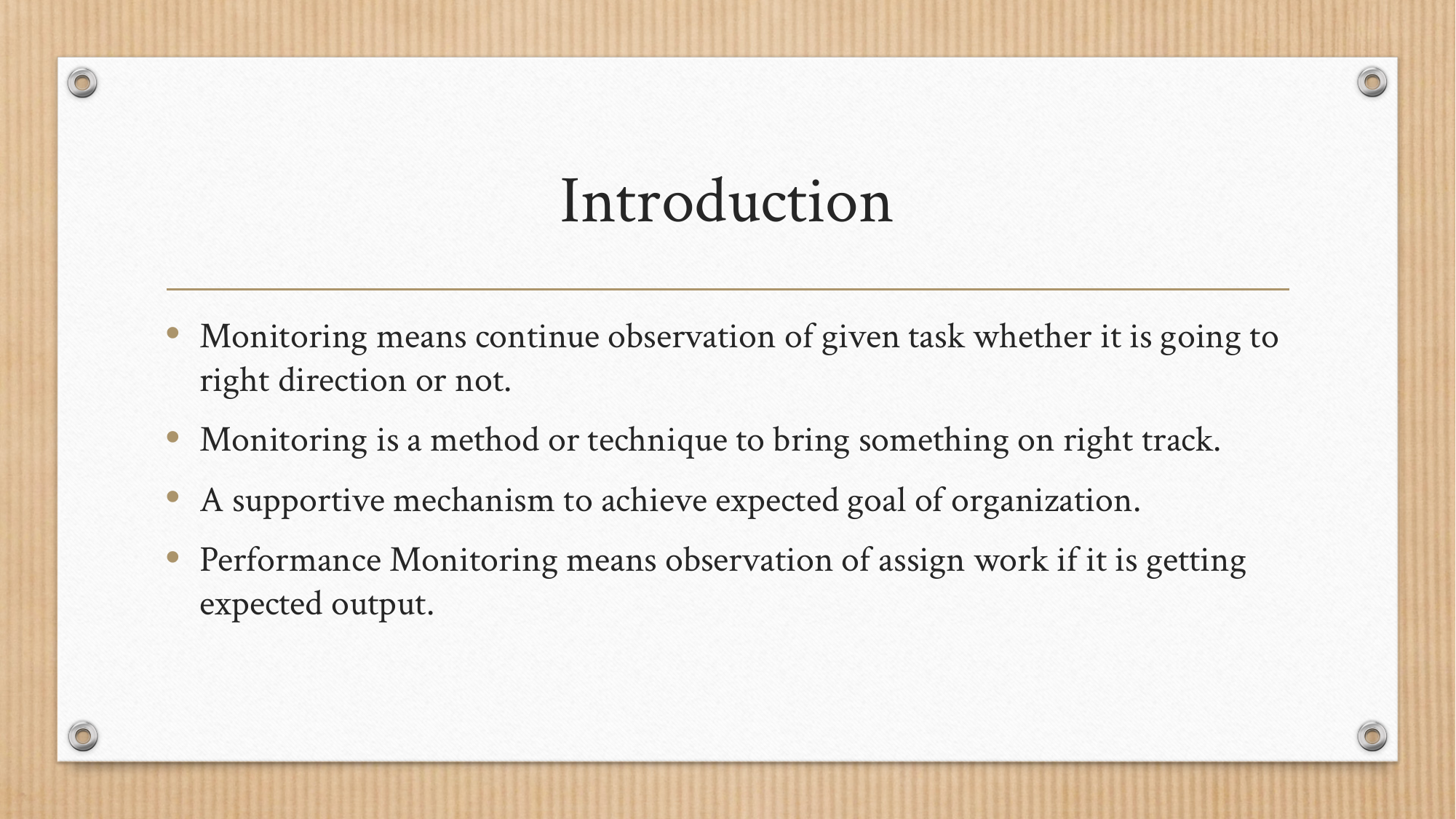

# Introduction
Monitoring means continue observation of given task whether it is going to right direction or not.
Monitoring is a method or technique to bring something on right track.
A supportive mechanism to achieve expected goal of organization.
Performance Monitoring means observation of assign work if it is getting expected output.